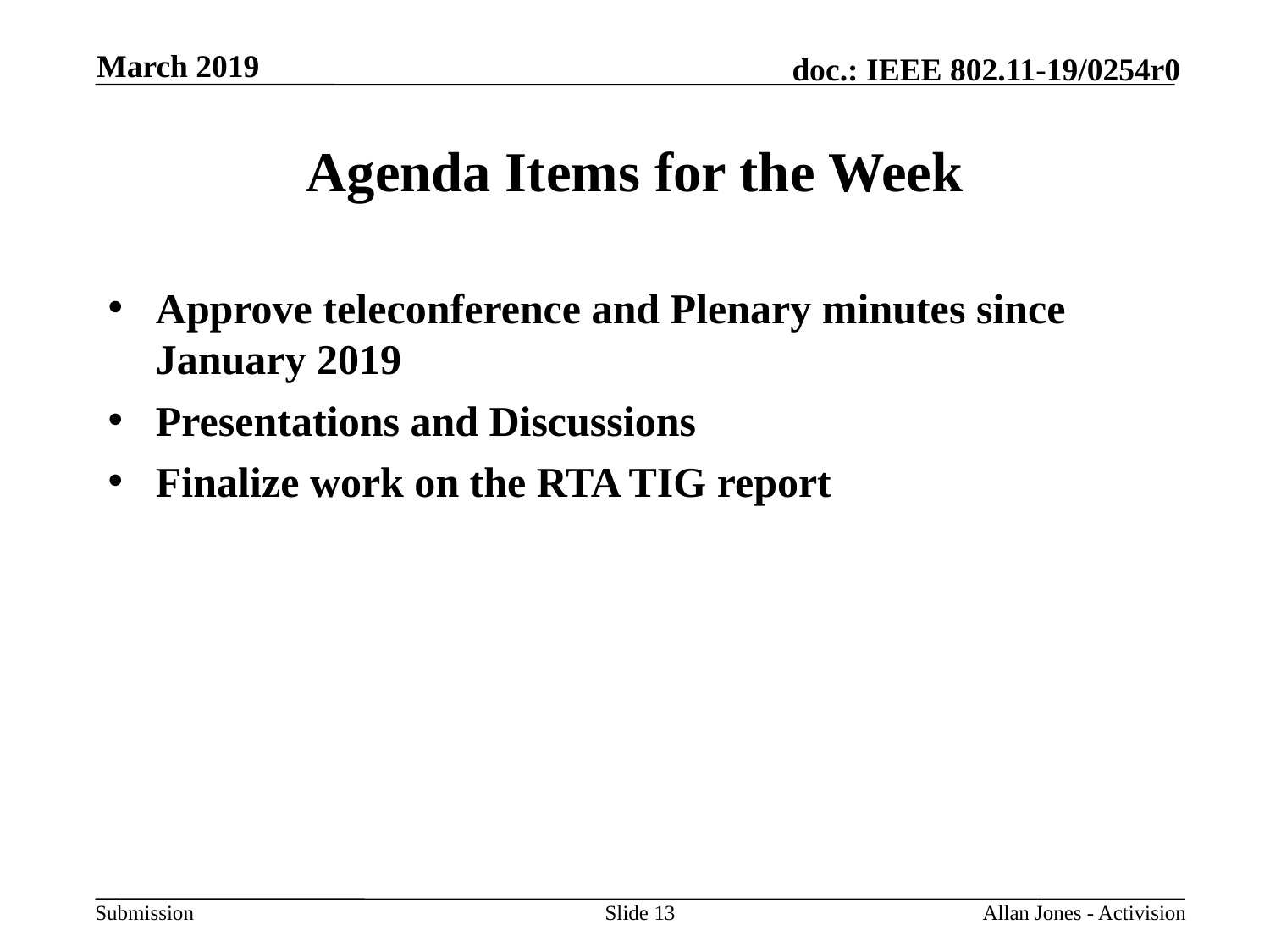

March 2019
# Agenda Items for the Week
Approve teleconference and Plenary minutes since January 2019
Presentations and Discussions
Finalize work on the RTA TIG report

Slide 13
Allan Jones - Activision